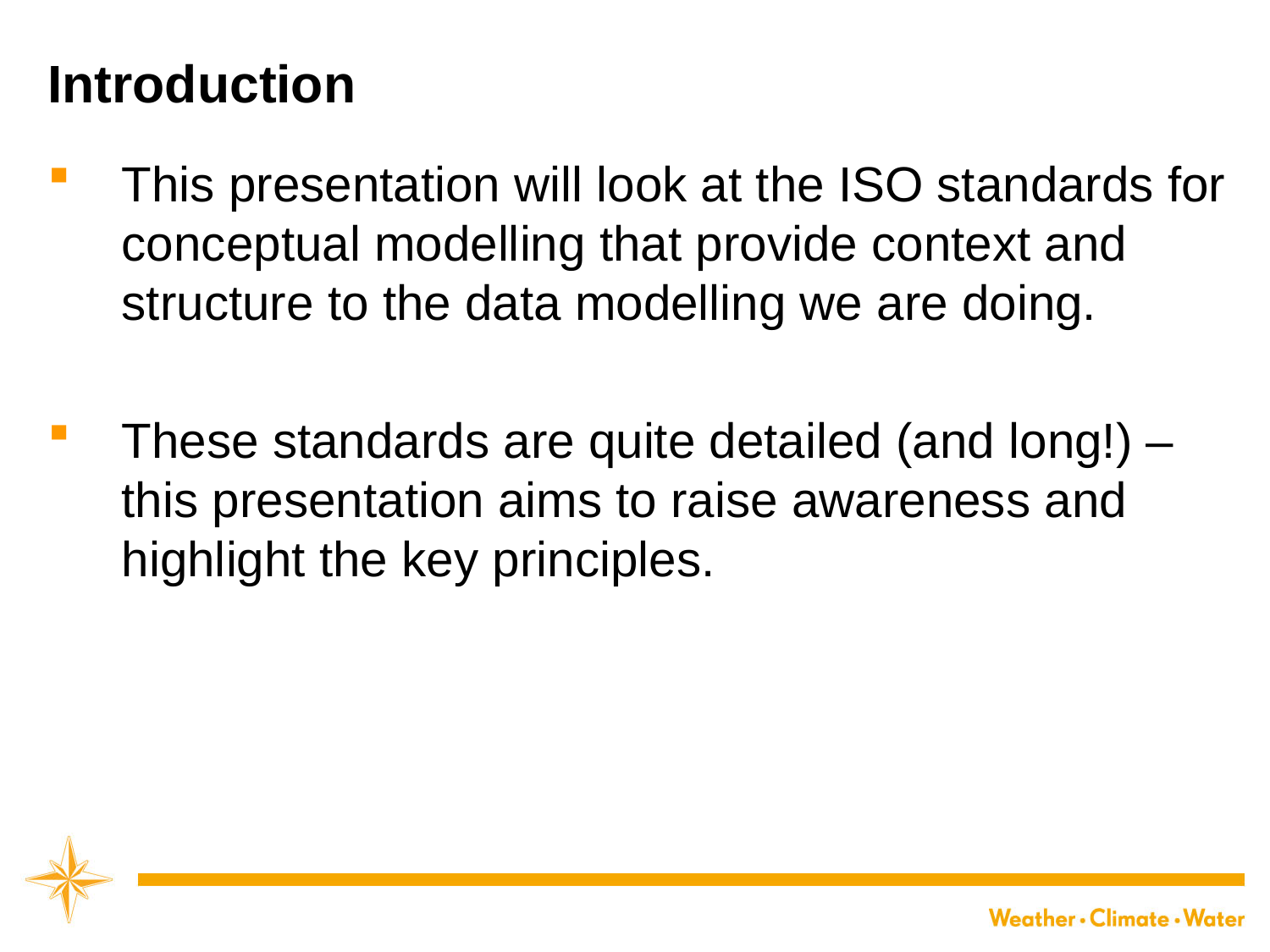

# Introduction
This presentation will look at the ISO standards for conceptual modelling that provide context and structure to the data modelling we are doing.

These standards are quite detailed (and long!) – this presentation aims to raise awareness and highlight the key principles.